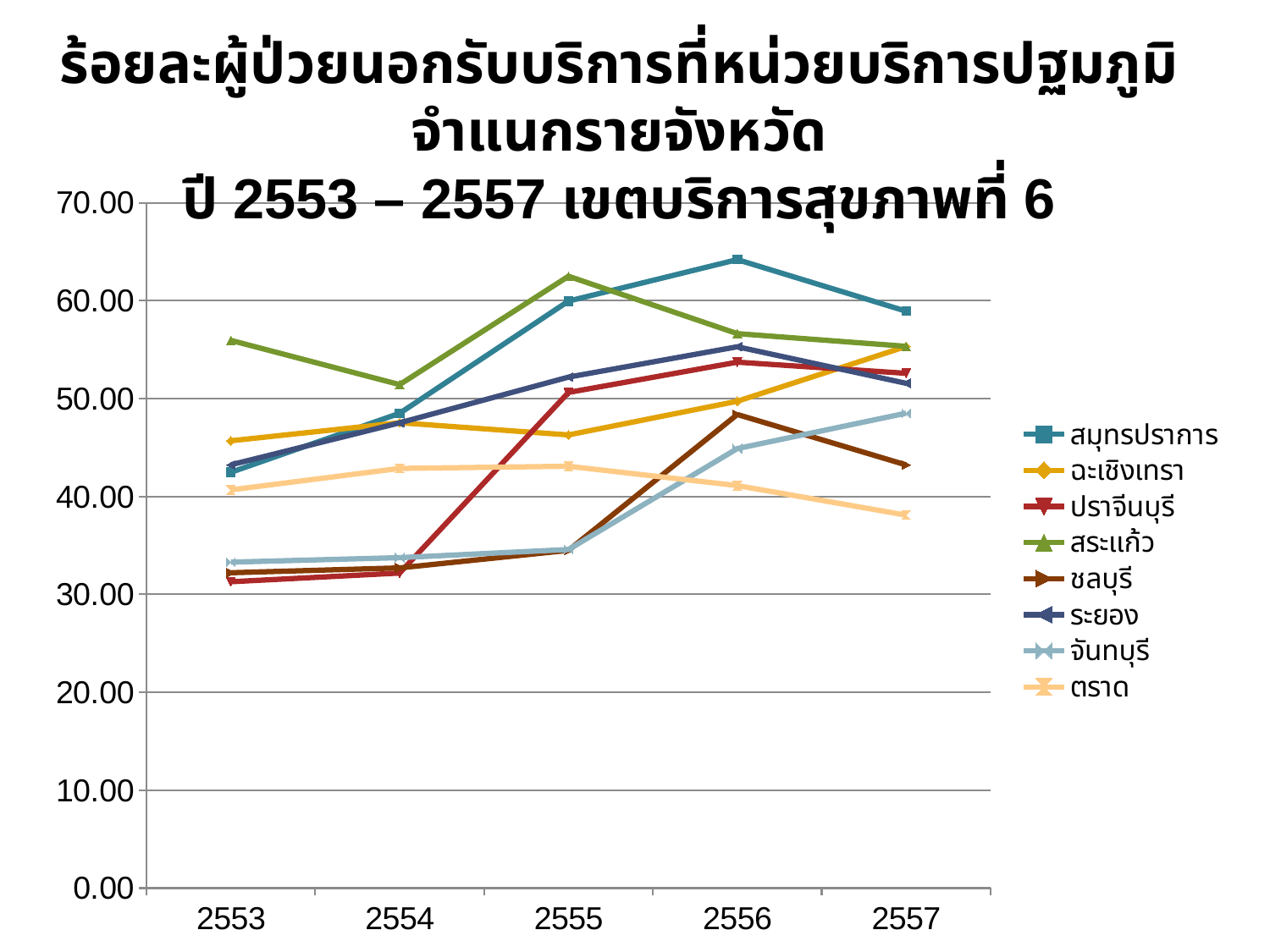

ร้อยละผู้ป่วยนอกรับบริการที่หน่วยบริการปฐมภูมิ จำแนกรายจังหวัด
ปี 2553 – 2557 เขตบริการสุขภาพที่ 6

### Chart

| Category | สมุทรปราการ | ฉะเชิงเทรา | ปราจีนบุรี | สระแก้ว | ชลบุรี | ระยอง | จันทบุรี | ตราด |
|---|---|---|---|---|---|---|---|---|
| 2553 | 42.466488388553934 | 45.68548254441406 | 31.283967117167293 | 55.93939372697736 | 32.20082012216753 | 43.23455254275264 | 33.28554625363489 | 40.668472954753256 |
| 2554 | 48.49724449048115 | 47.53138392083343 | 32.17436179646694 | 51.42571881622507 | 32.69797148641217 | 47.51768224780396 | 33.749908858240644 | 42.86298957788036 |
| 2555 | 59.95280183294124 | 46.28649047504408 | 50.62280344762074 | 62.4907503286663 | 34.49641775672919 | 52.18921783285195 | 34.579382609325705 | 43.0861029965099 |
| 2556 | 64.19097476791697 | 49.724430807701566 | 53.71790139490797 | 56.62872249337772 | 48.373096779330915 | 55.28686923725837 | 44.89255476459151 | 41.1073322730235 |
| 2557 | 58.92126836302387 | 55.32023514974601 | 52.5789949979089 | 55.33201495236947 | 43.223763670867186 | 51.55652674966817 | 48.50428126690818 | 38.09281259756791 |